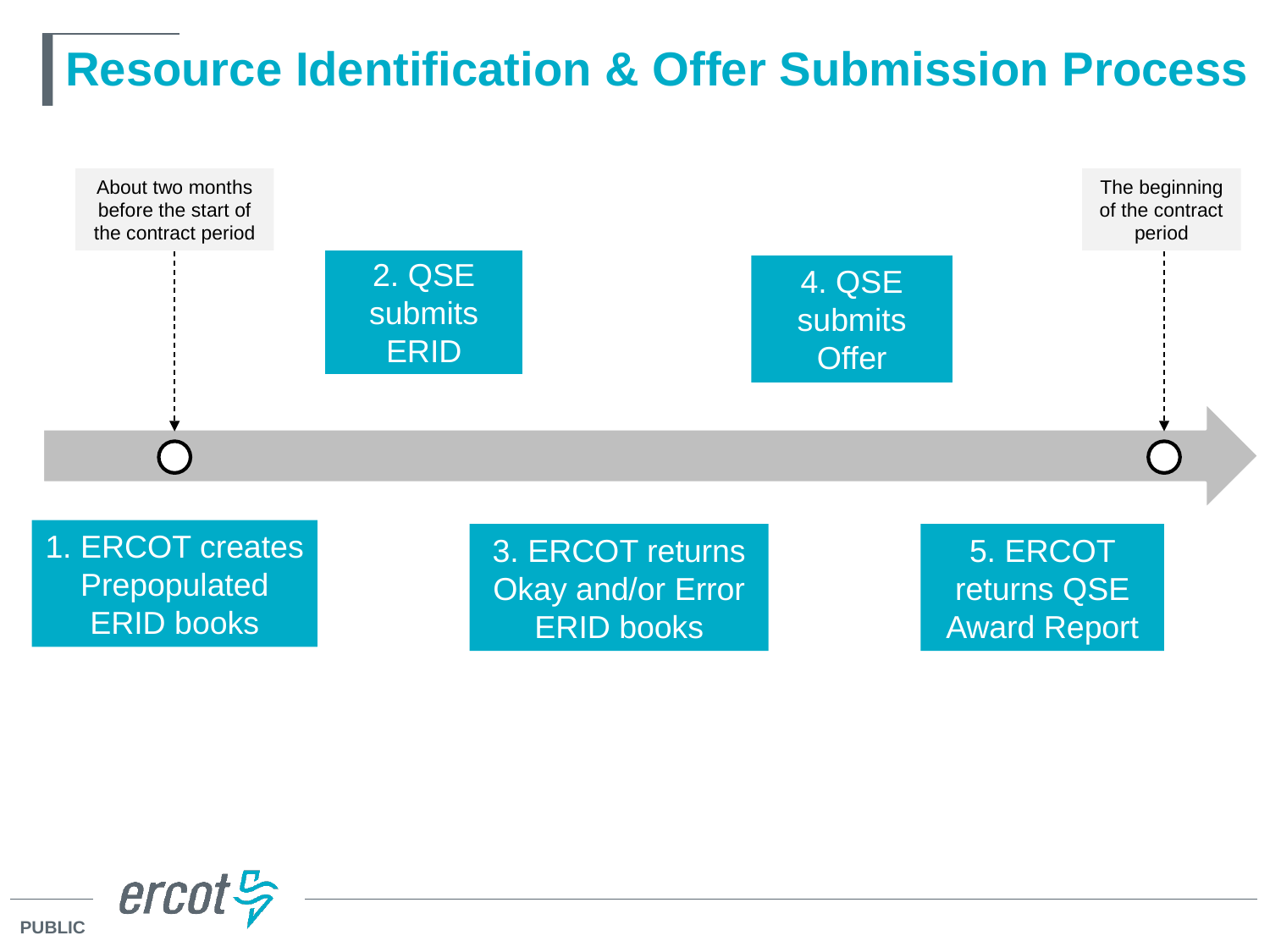

# Resource Identification & Offer Submission Process
About two months before the start of the contract period
The beginning of the contract period
2. QSE submits ERID
4. QSE submits Offer

1. ERCOT creates Prepopulated
ERID books
3. ERCOT returns Okay and/or Error ERID books
5. ERCOT returns QSE Award Report